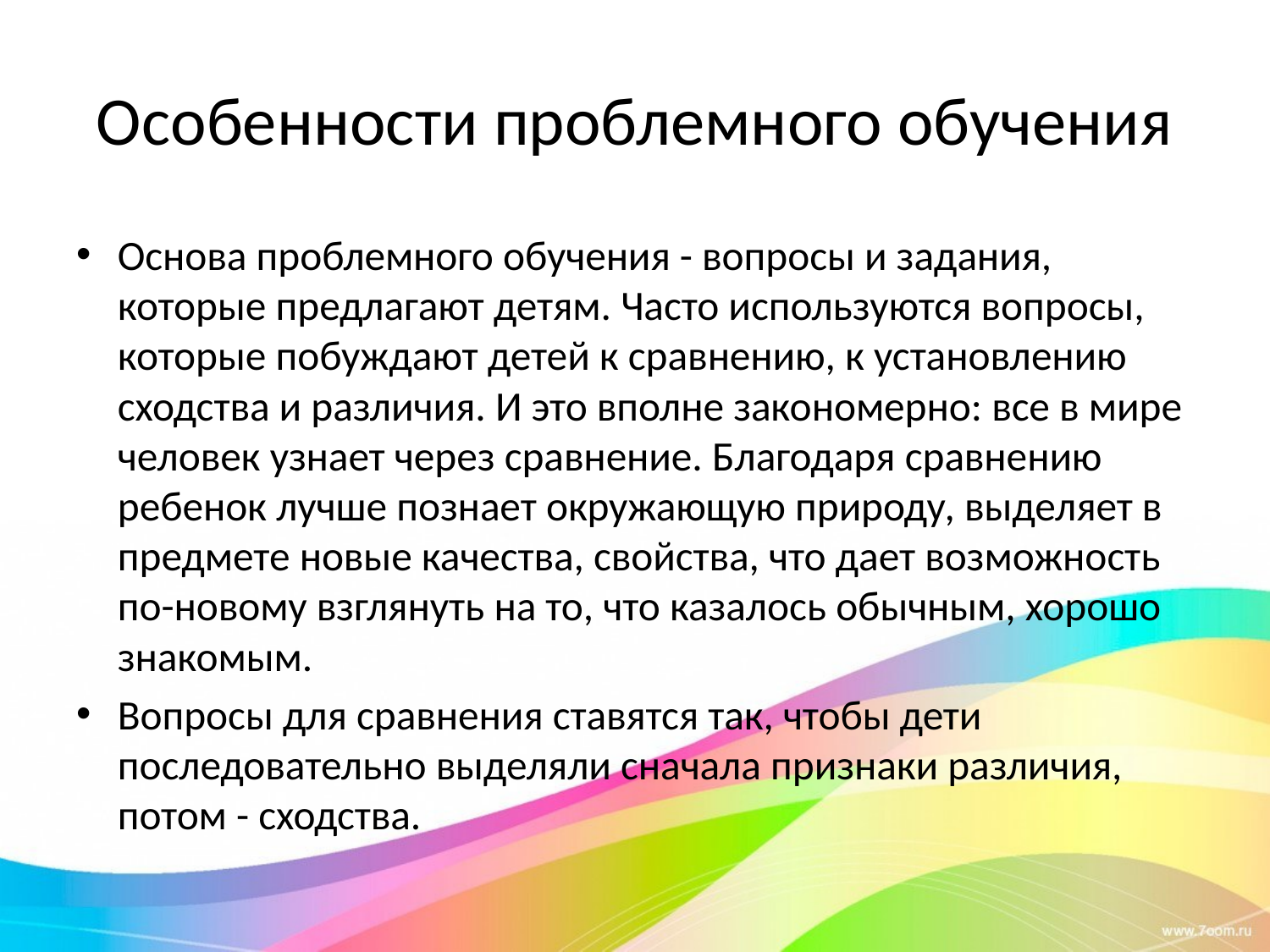

# Особенности проблемного обучения
Основа проблемного обучения - вопросы и задания, которые предлагают детям. Часто используются вопросы, которые побуждают детей к сравнению, к установлению сходства и различия. И это вполне закономерно: все в мире человек узнает через сравнение. Благодаря сравнению ребенок лучше познает окружающую природу, выделяет в предмете новые качества, свойства, что дает возможность по-новому взглянуть на то, что казалось обычным, хорошо знакомым.
Вопросы для сравнения ставятся так, чтобы дети последовательно выделяли сначала признаки различия, потом - сходства.